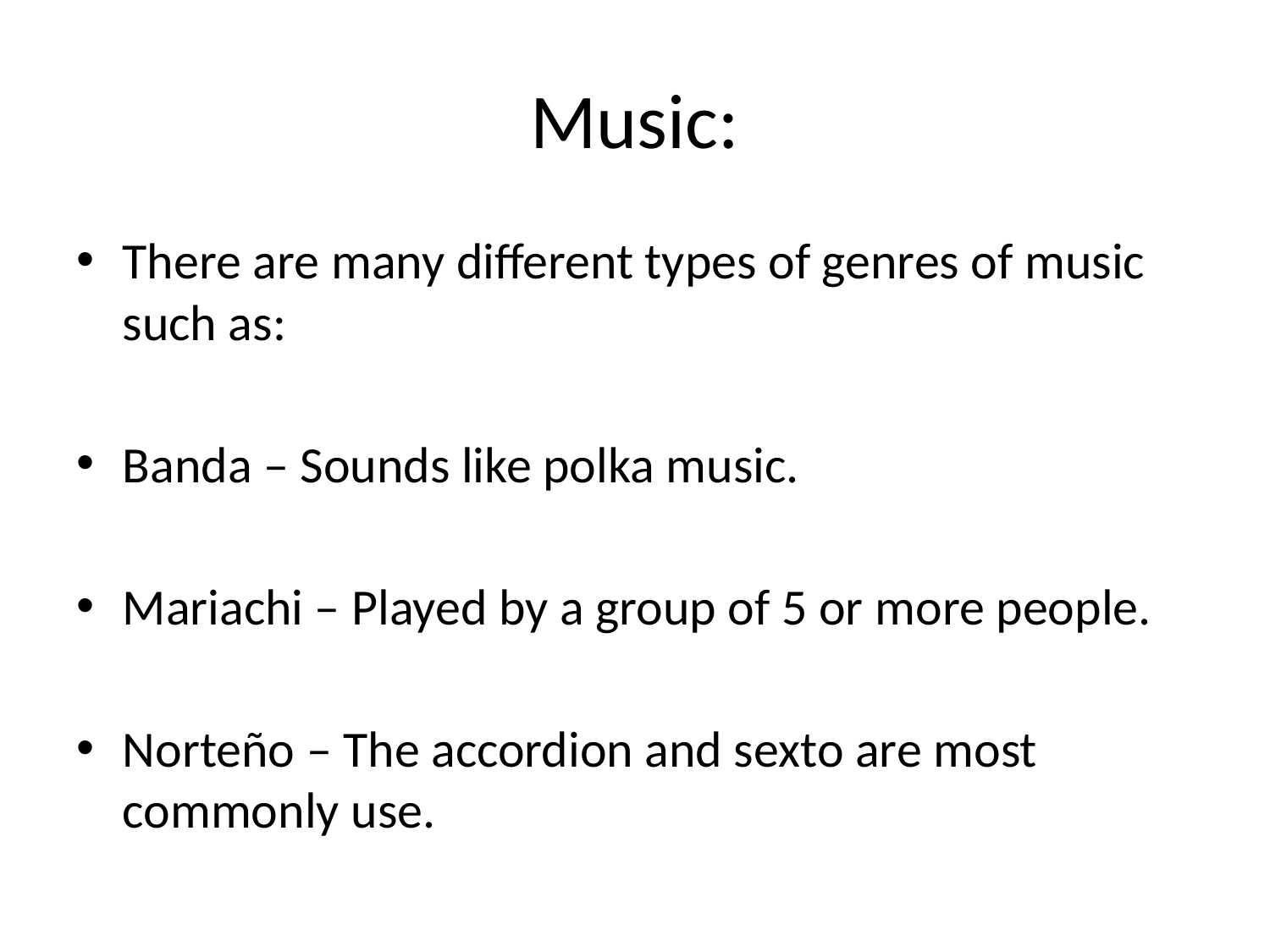

# Music:
There are many different types of genres of music such as:

Banda – Sounds like polka music.

Mariachi – Played by a group of 5 or more people.

Norteño – The accordion and sexto are most commonly use.